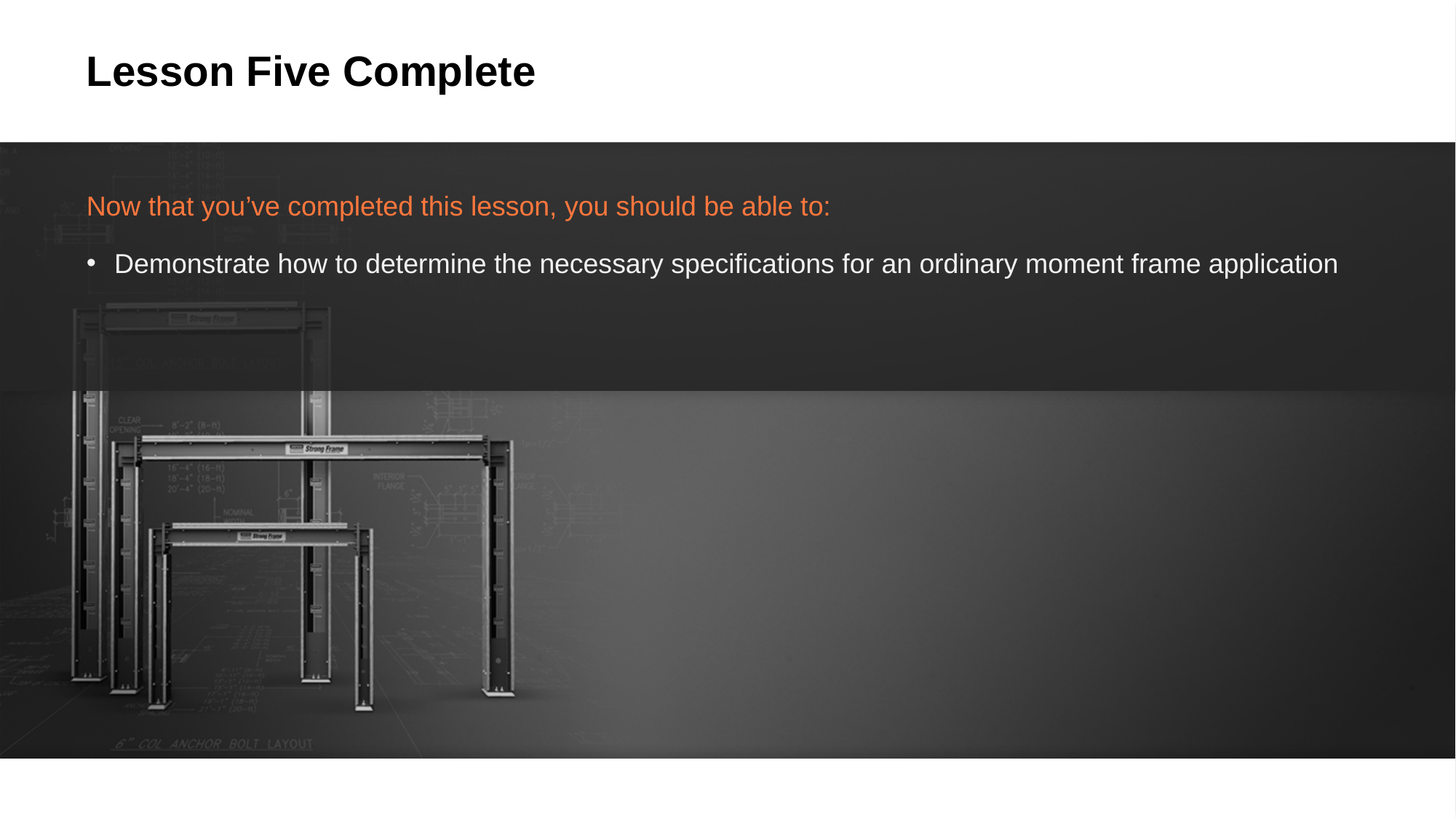

# Lesson Five Complete
Now that you’ve completed this lesson, you should be able to:
Demonstrate how to determine the necessary specifications for an ordinary moment frame application